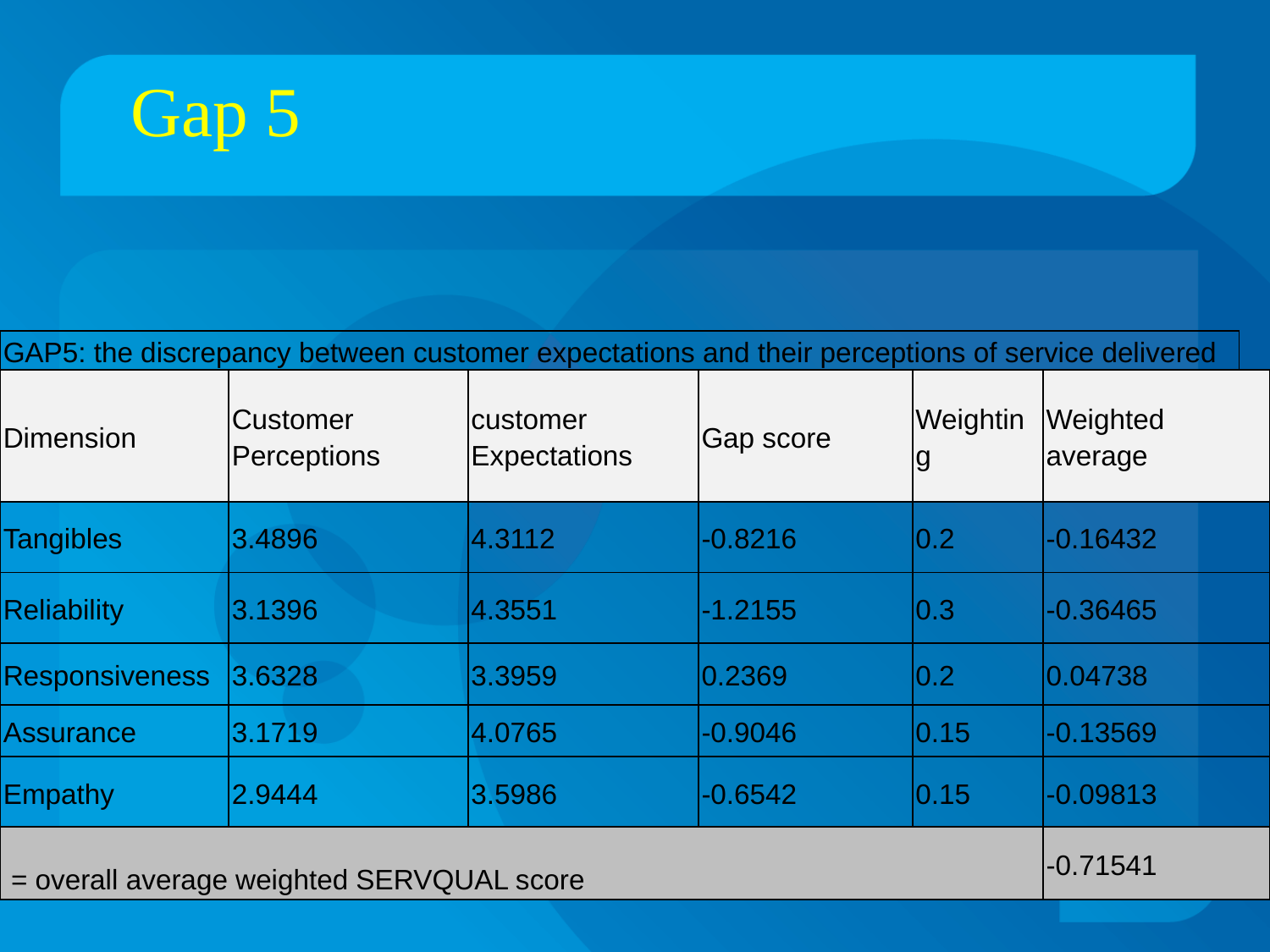

Gap 5
| GAP5: the discrepancy between customer expectations and their perceptions of service delivered |  |  |  |  |  |  |
| --- | --- | --- | --- | --- | --- | --- |
| Dimension | Customer Perceptions | customer Expectations | Gap score | Weighting | Weighted average |  |
| Tangibles | 3.4896 | 4.3112 | -0.8216 | 0.2 | -0.16432 |  |
| Reliability | 3.1396 | 4.3551 | -1.2155 | 0.3 | -0.36465 |  |
| Responsiveness | 3.6328 | 3.3959 | 0.2369 | 0.2 | 0.04738 |  |
| Assurance | 3.1719 | 4.0765 | -0.9046 | 0.15 | -0.13569 |  |
| Empathy | 2.9444 | 3.5986 | -0.6542 | 0.15 | -0.09813 |  |
| overall average weighted SERVQUAL score = |  |  |  |  | -0.71541 |  |